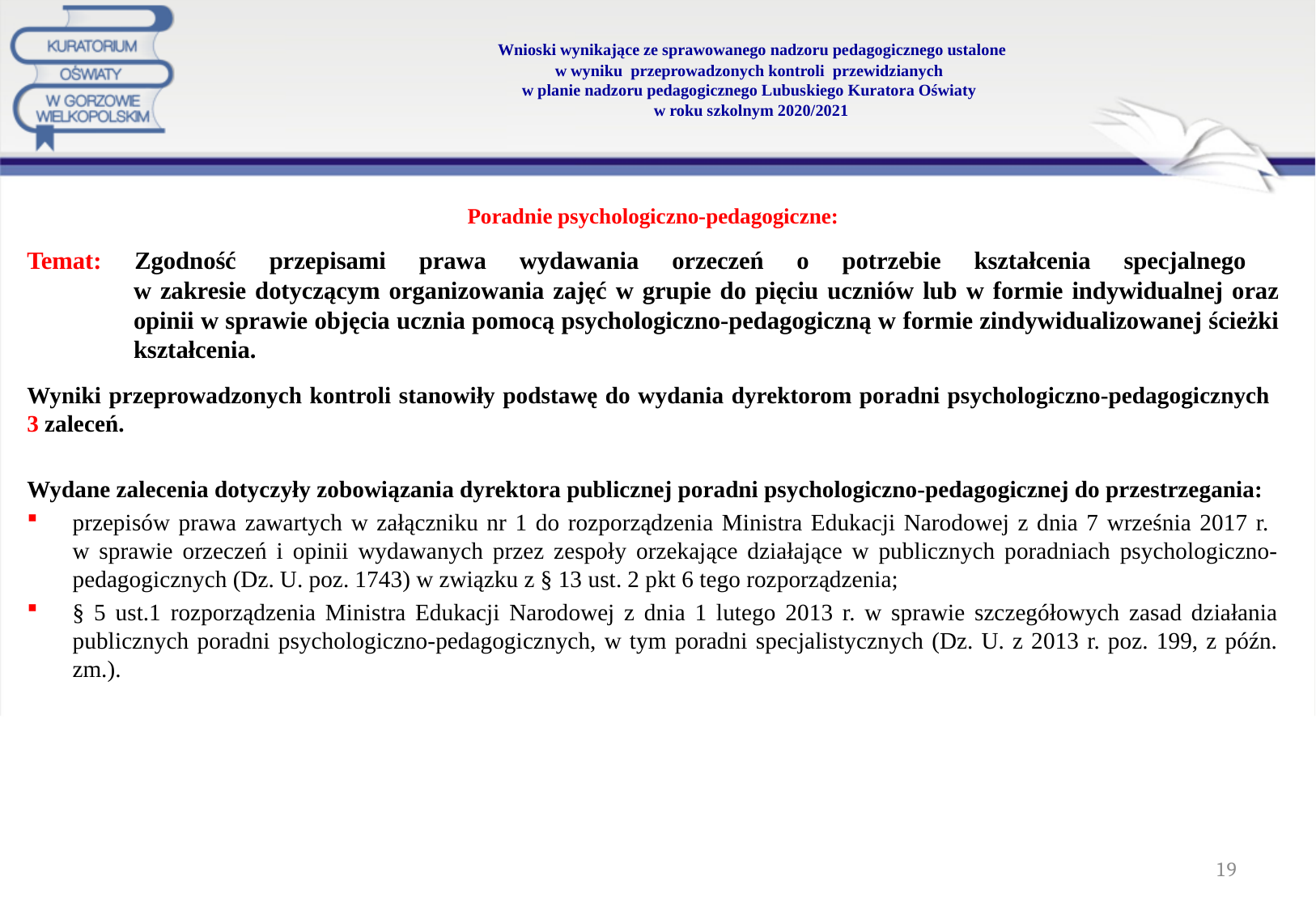

# Wnioski wynikające ze sprawowanego nadzoru pedagogicznego ustalone w wyniku  przeprowadzonych kontroli  przewidzianych w planie nadzoru pedagogicznego Lubuskiego Kuratora Oświaty w roku szkolnym 2020/2021
Poradnie psychologiczno-pedagogiczne:
Temat: Zgodność przepisami prawa wydawania orzeczeń o potrzebie kształcenia specjalnego
w zakresie dotyczącym organizowania zajęć w grupie do pięciu uczniów lub w formie indywidualnej oraz opinii w sprawie objęcia ucznia pomocą psychologiczno-pedagogiczną w formie zindywidualizowanej ścieżki kształcenia.
Wyniki przeprowadzonych kontroli stanowiły podstawę do wydania dyrektorom poradni psychologiczno-pedagogicznych
3 zaleceń.

Wydane zalecenia dotyczyły zobowiązania dyrektora publicznej poradni psychologiczno-pedagogicznej do przestrzegania:
przepisów prawa zawartych w załączniku nr 1 do rozporządzenia Ministra Edukacji Narodowej z dnia 7 września 2017 r.
w sprawie orzeczeń i opinii wydawanych przez zespoły orzekające działające w publicznych poradniach psychologiczno-pedagogicznych (Dz. U. poz. 1743) w związku z § 13 ust. 2 pkt 6 tego rozporządzenia;
§ 5 ust.1 rozporządzenia Ministra Edukacji Narodowej z dnia 1 lutego 2013 r. w sprawie szczegółowych zasad działania publicznych poradni psychologiczno-pedagogicznych, w tym poradni specjalistycznych (Dz. U. z 2013 r. poz. 199, z późn. zm.).

19